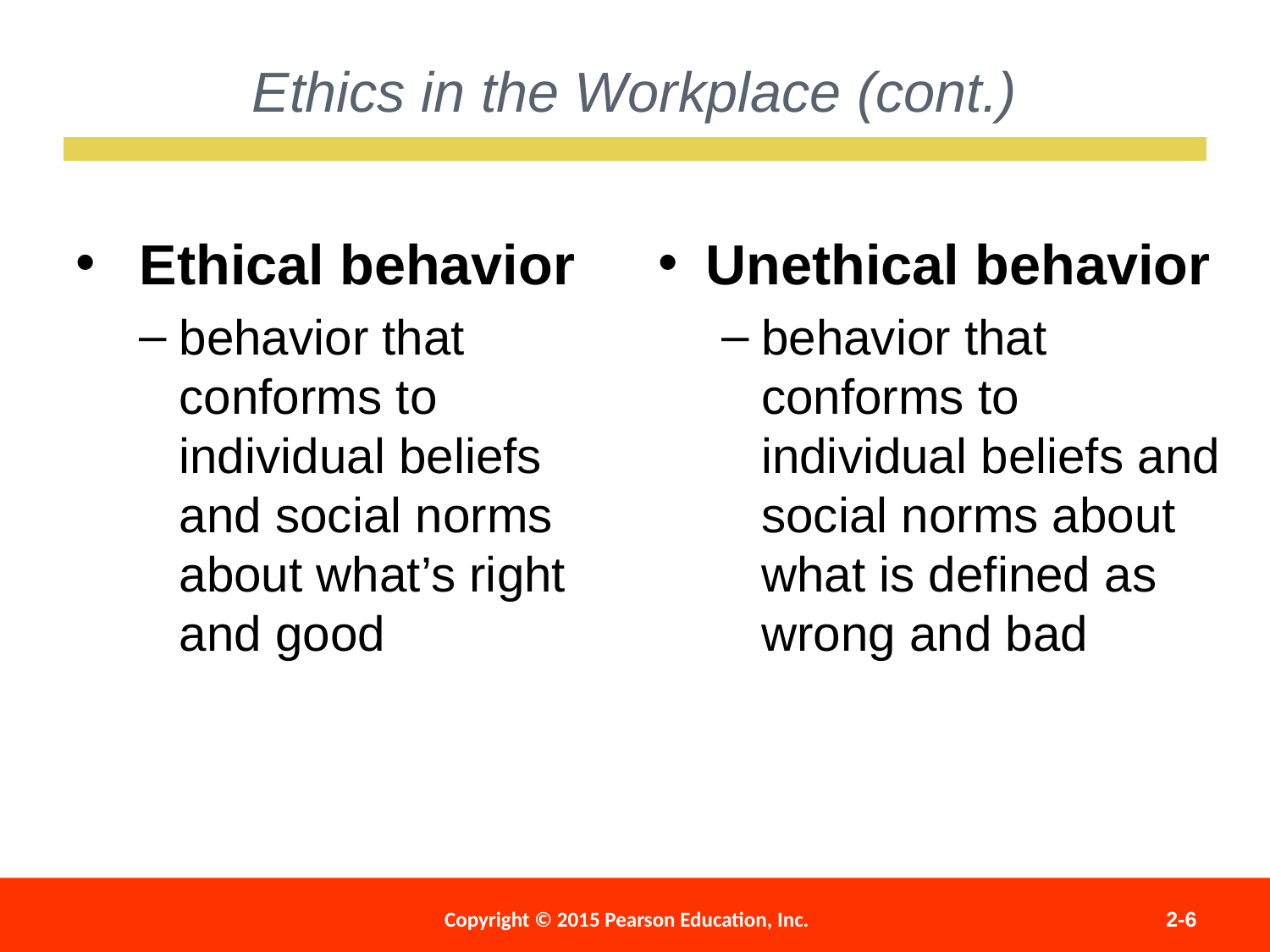

Ethics in the Workplace (cont.)
Ethical behavior
behavior that conforms to individual beliefs and social norms about what’s right and good
Unethical behavior
behavior that conforms to individual beliefs and social norms about what is defined as wrong and bad